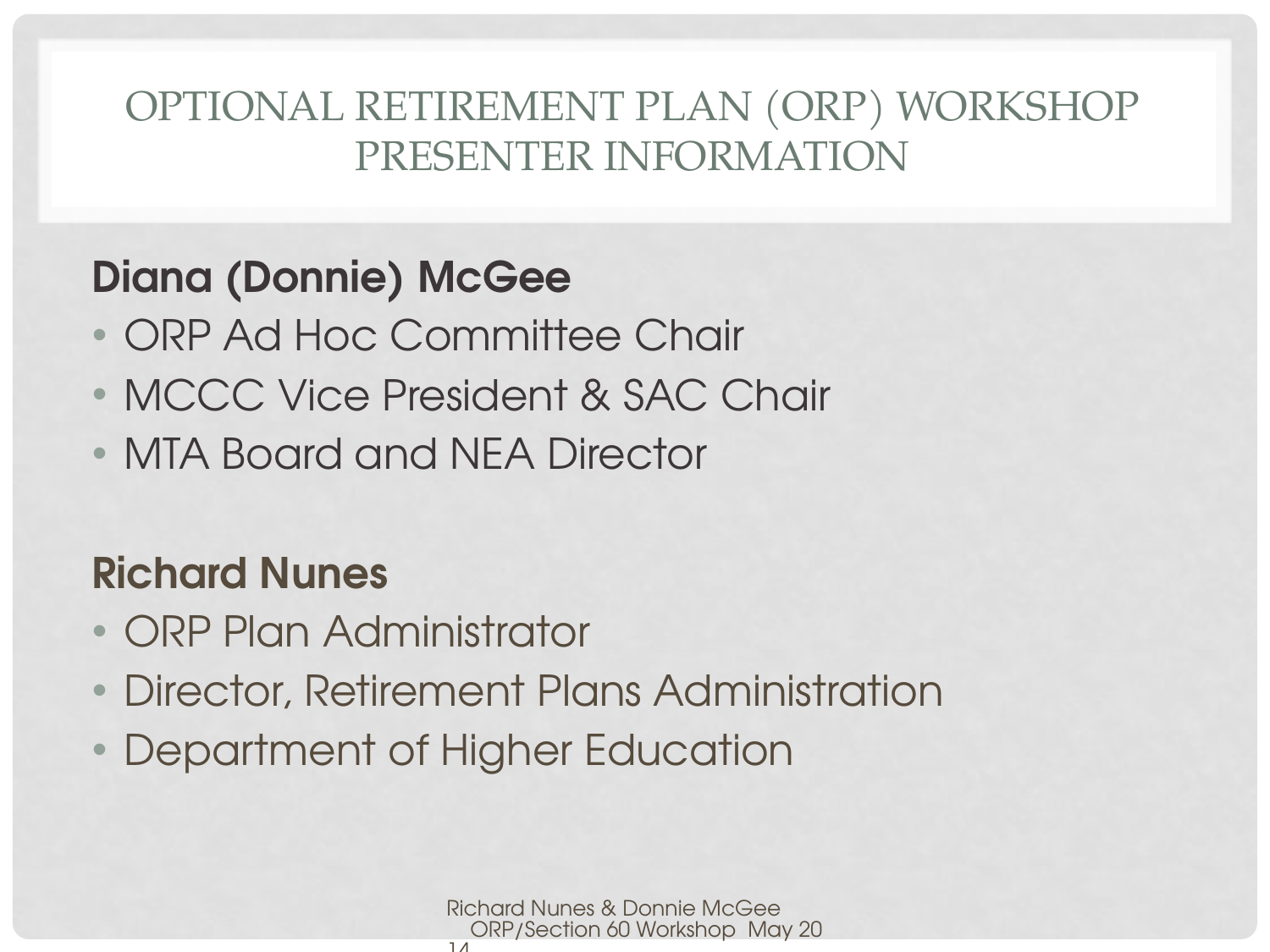

# Optional Retirement Plan (ORP) Workshop Presenter Information
Diana (Donnie) McGee
ORP Ad Hoc Committee Chair
MCCC Vice President & SAC Chair
MTA Board and NEA Director

Richard Nunes
ORP Plan Administrator
Director, Retirement Plans Administration
Department of Higher Education

Richard Nunes & Donnie McGee           ORP/Section 60 Workshop  May 2014